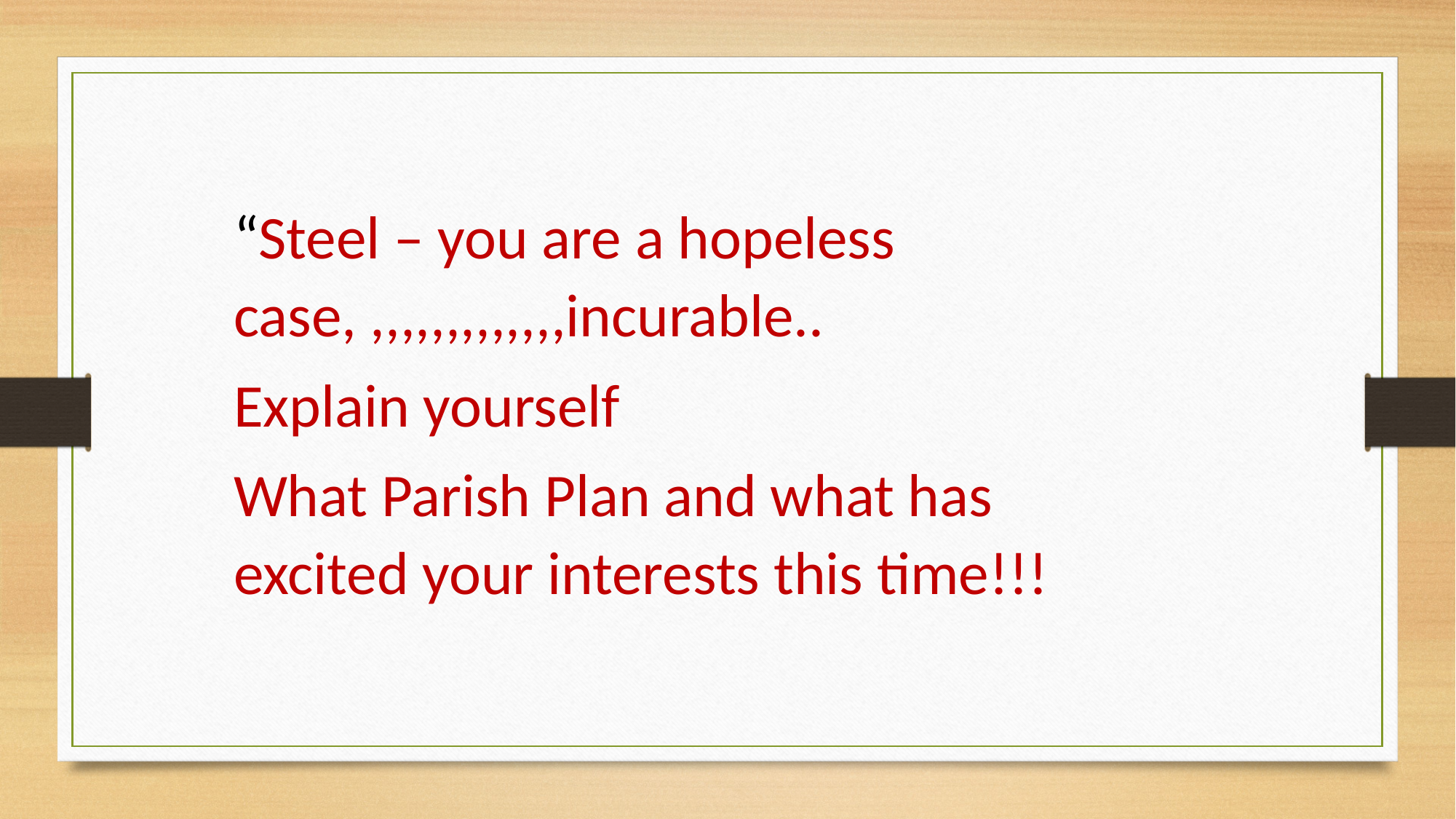

“Steel – you are a hopeless case, ,,,,,,,,,,,,,incurable..
Explain yourself
What Parish Plan and what has excited your interests this time!!!